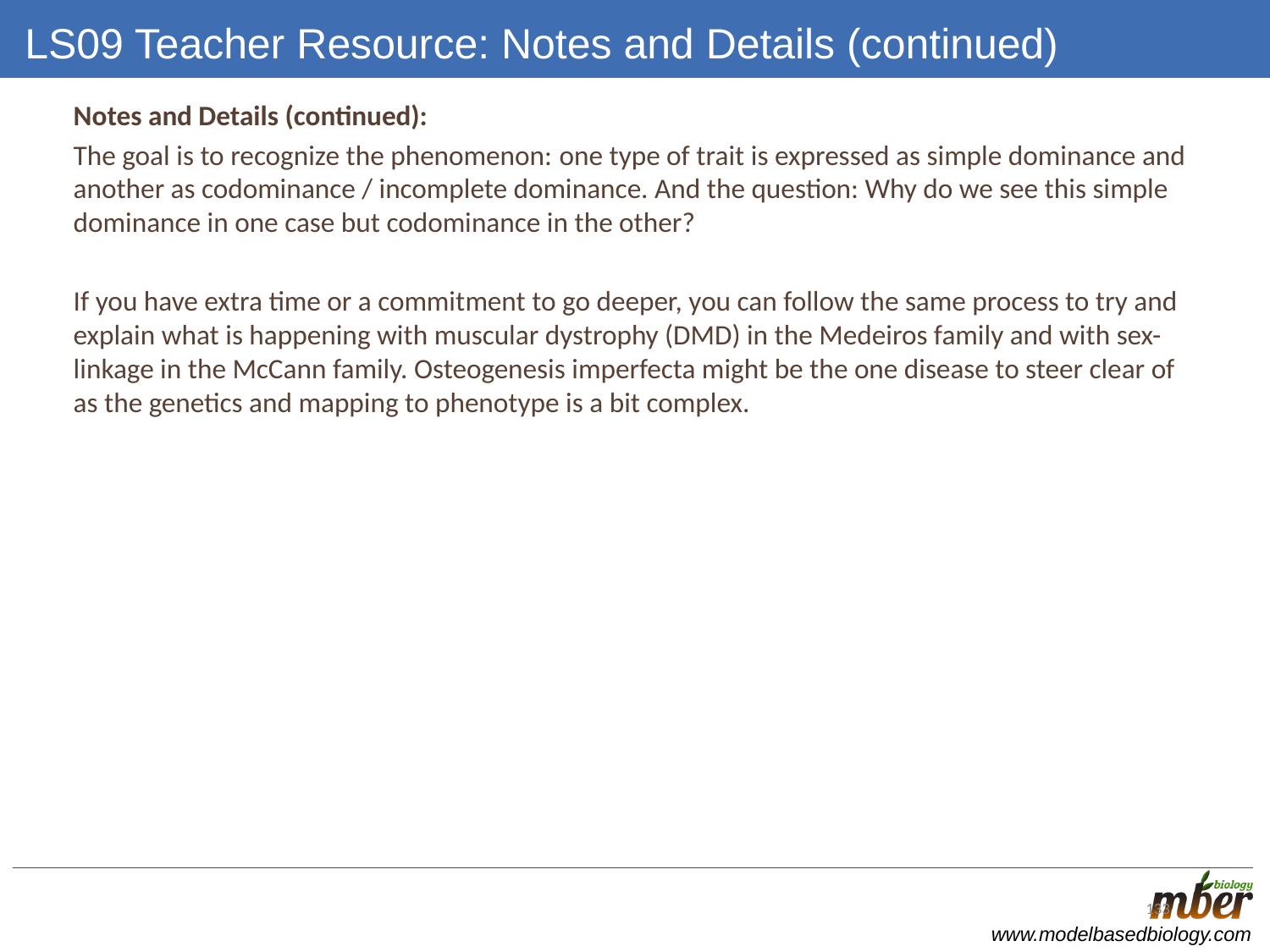

# LS09 Teacher Resource: Notes and Details (continued)
Notes and Details (continued):
The goal is to recognize the phenomenon: one type of trait is expressed as simple dominance and another as codominance / incomplete dominance. And the question: Why do we see this simple dominance in one case but codominance in the other?

If you have extra time or a commitment to go deeper, you can follow the same process to try and explain what is happening with muscular dystrophy (DMD) in the Medeiros family and with sex-linkage in the McCann family. Osteogenesis imperfecta might be the one disease to steer clear of as the genetics and mapping to phenotype is a bit complex.

133